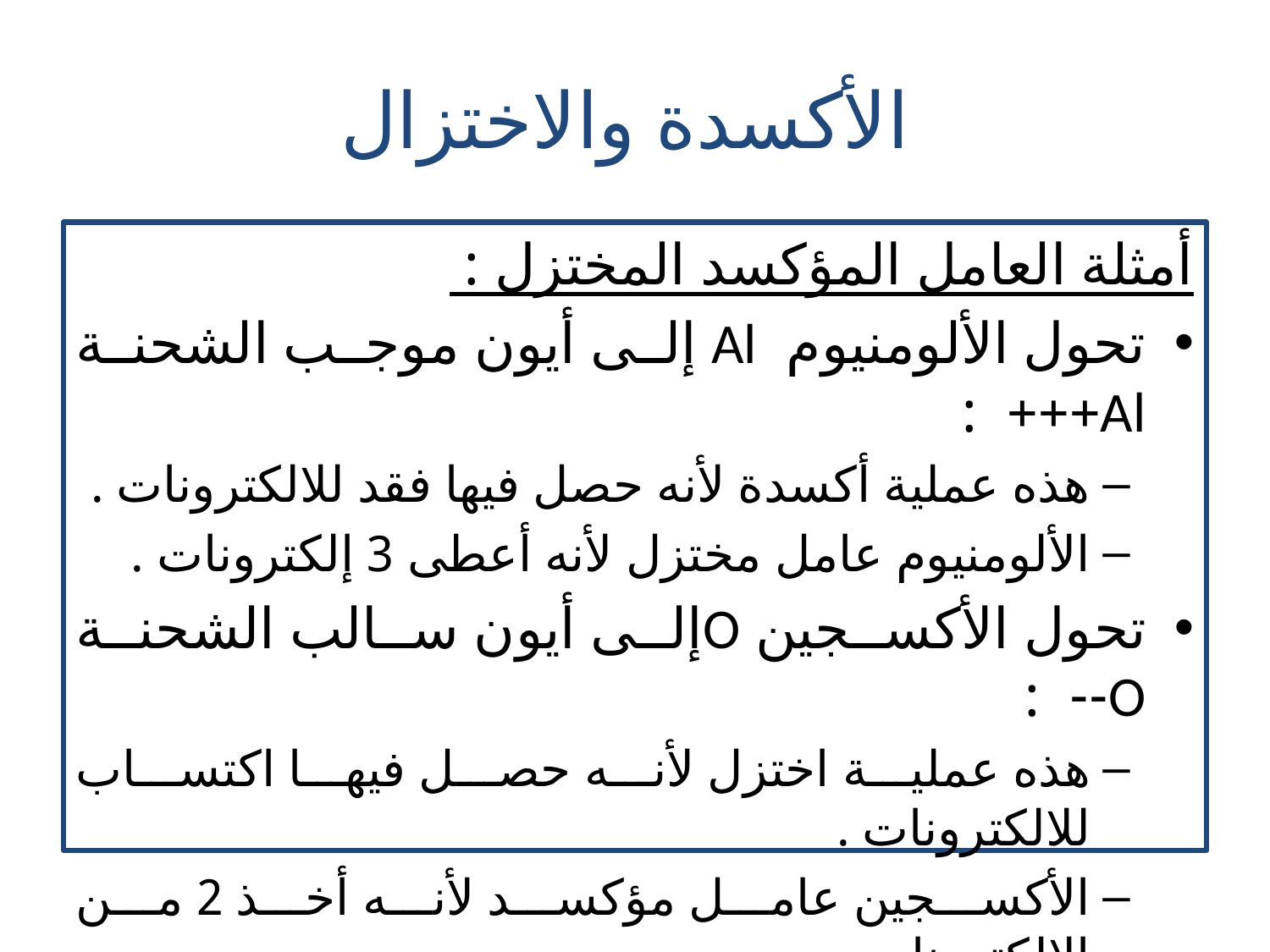

# الأكسدة والاختزال
أمثلة العامل المؤكسد المختزل :
تحول الألومنيوم  Al إلى أيون موجب الشحنة Al+++  :
هذه عملية أكسدة لأنه حصل فيها فقد للالكترونات .
الألومنيوم عامل مختزل لأنه أعطى 3 إلكترونات .
تحول الأكسجين Oإلى أيون سالب الشحنة O--  :
هذه عملية اختزل لأنه حصل فيها اكتساب للالكترونات .
الأكسجين عامل مؤكسد لأنه أخذ 2 من الإلكترونات .